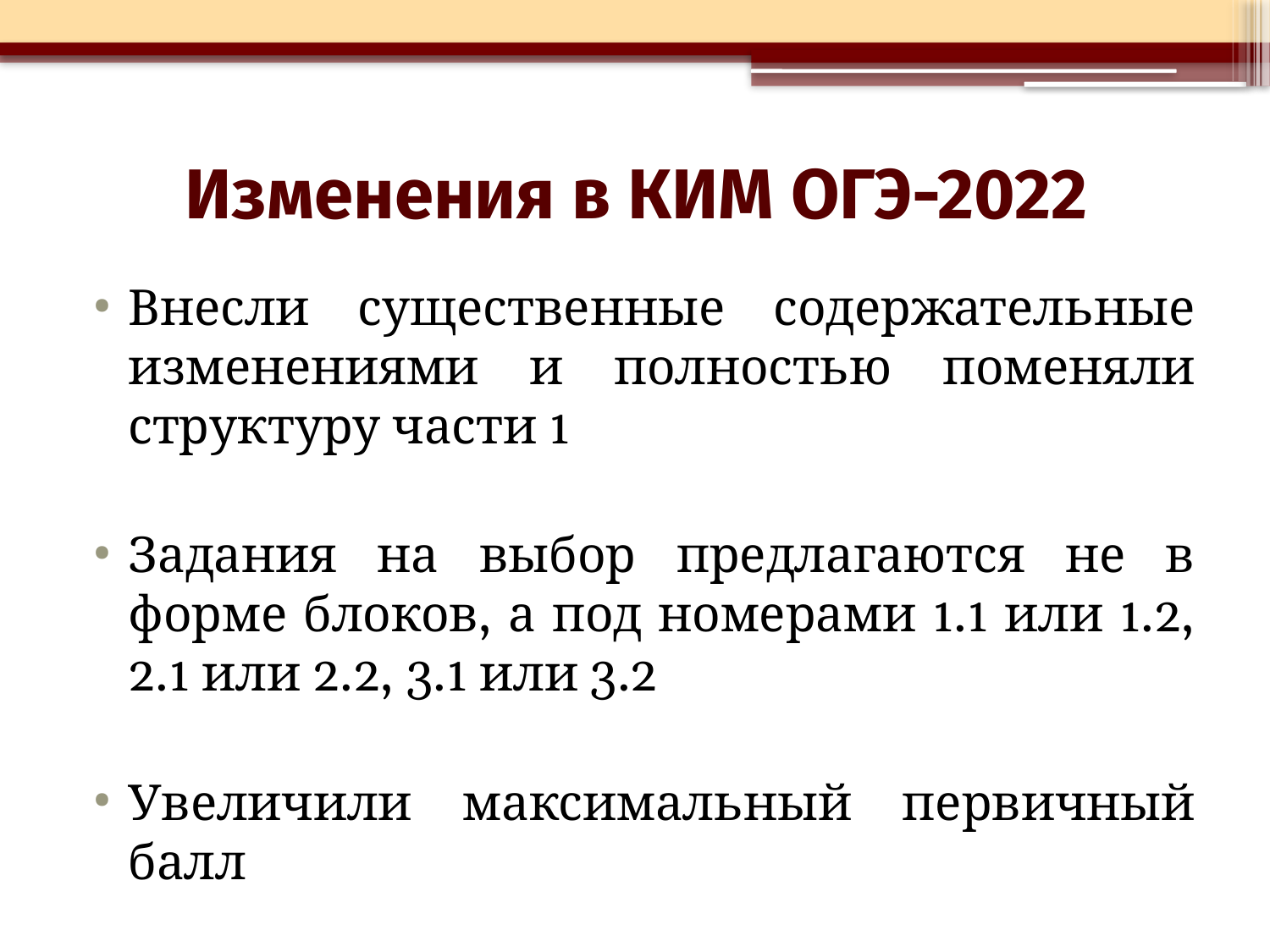

# Изменения в КИМ ОГЭ-2022
Внесли существенные содержательные изменениями и полностью поменяли структуру части 1

Задания на выбор предлагаются не в форме блоков, а под номерами 1.1 или 1.2, 2.1 или 2.2, 3.1 или 3.2

Увеличили максимальный первичный балл